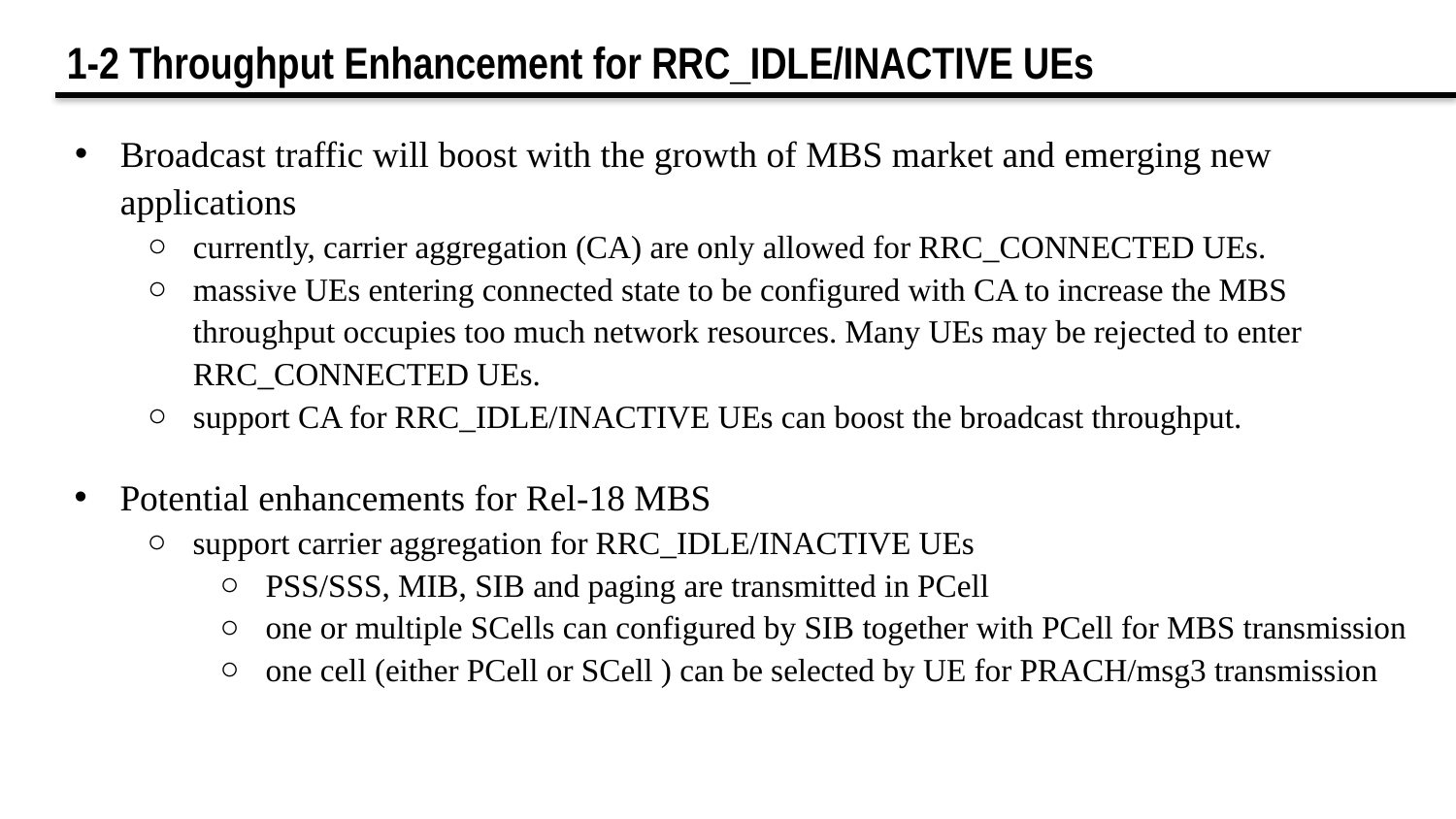

1-2 Throughput Enhancement for RRC_IDLE/INACTIVE UEs
Broadcast traffic will boost with the growth of MBS market and emerging new applications
currently, carrier aggregation (CA) are only allowed for RRC_CONNECTED UEs.
massive UEs entering connected state to be configured with CA to increase the MBS throughput occupies too much network resources. Many UEs may be rejected to enter RRC_CONNECTED UEs.
support CA for RRC_IDLE/INACTIVE UEs can boost the broadcast throughput.

Potential enhancements for Rel-18 MBS
support carrier aggregation for RRC_IDLE/INACTIVE UEs
PSS/SSS, MIB, SIB and paging are transmitted in PCell
one or multiple SCells can configured by SIB together with PCell for MBS transmission
one cell (either PCell or SCell ) can be selected by UE for PRACH/msg3 transmission